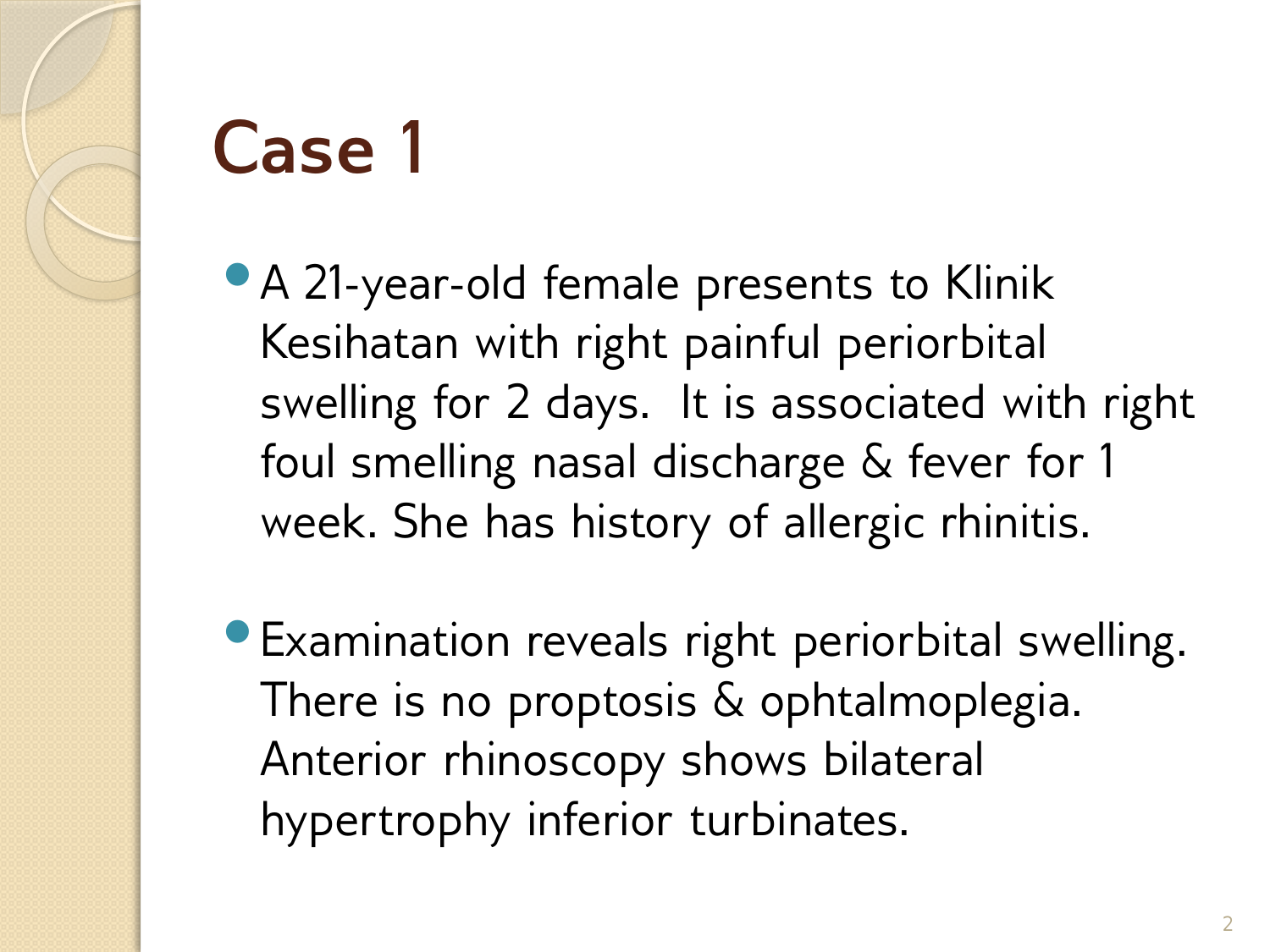

# Case 1
A 21-year-old female presents to Klinik Kesihatan with right painful periorbital swelling for 2 days.  It is associated with right foul smelling nasal discharge & fever for 1 week. She has history of allergic rhinitis.

Examination reveals right periorbital swelling. There is no proptosis & ophtalmoplegia.  Anterior rhinoscopy shows bilateral hypertrophy inferior turbinates.
2